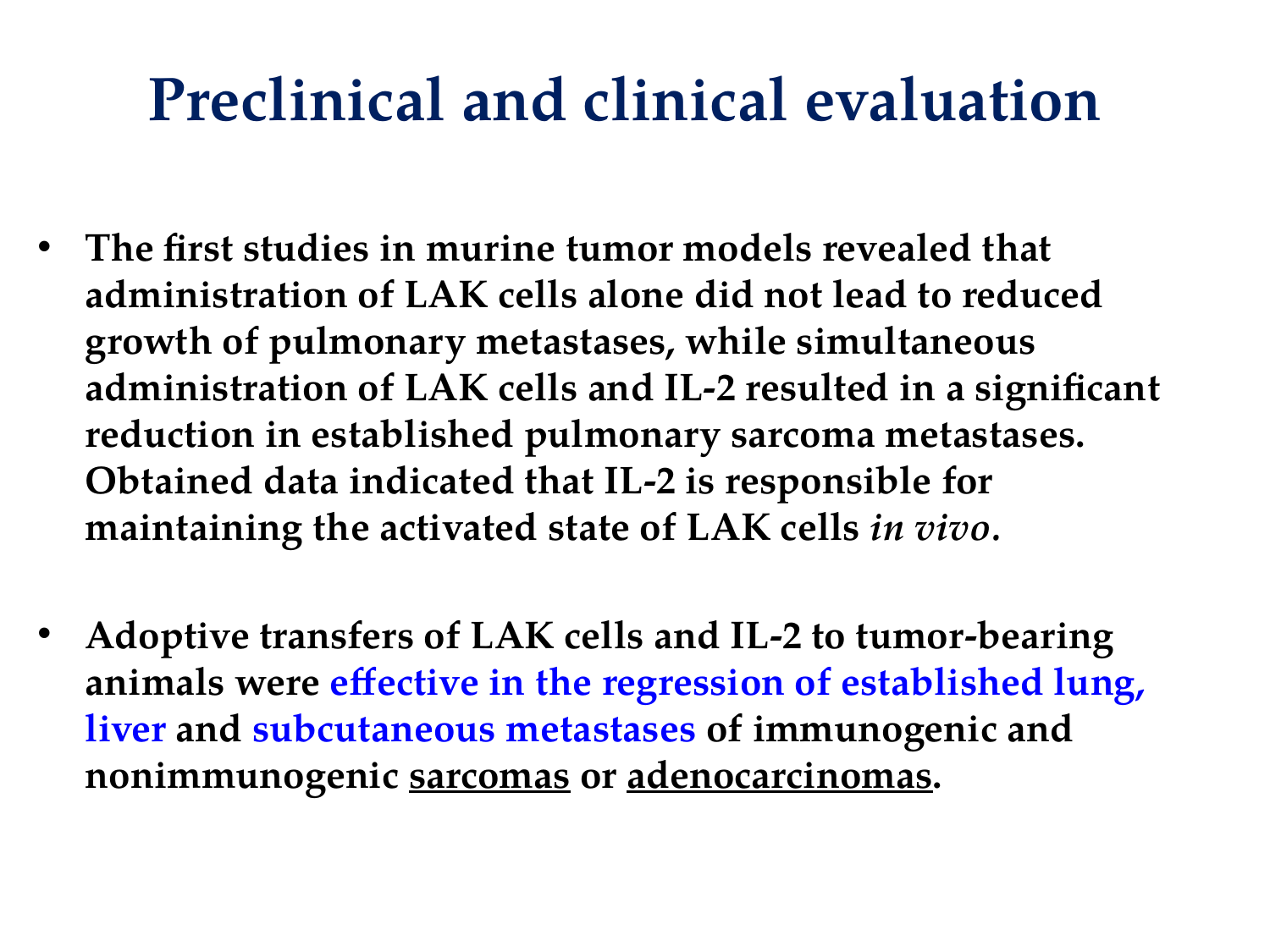

# Preclinical and clinical evaluation

The first studies in murine tumor models revealed that administration of LAK cells alone did not lead to reduced growth of pulmonary metastases, while simultaneous administration of LAK cells and IL-2 resulted in a significant reduction in established pulmonary sarcoma metastases. Obtained data indicated that IL-2 is responsible for maintaining the activated state of LAK cells in vivo.

Adoptive transfers of LAK cells and IL-2 to tumor-bearing animals were effective in the regression of established lung, liver and subcutaneous metastases of immunogenic and nonimmunogenic sarcomas or adenocarcinomas.